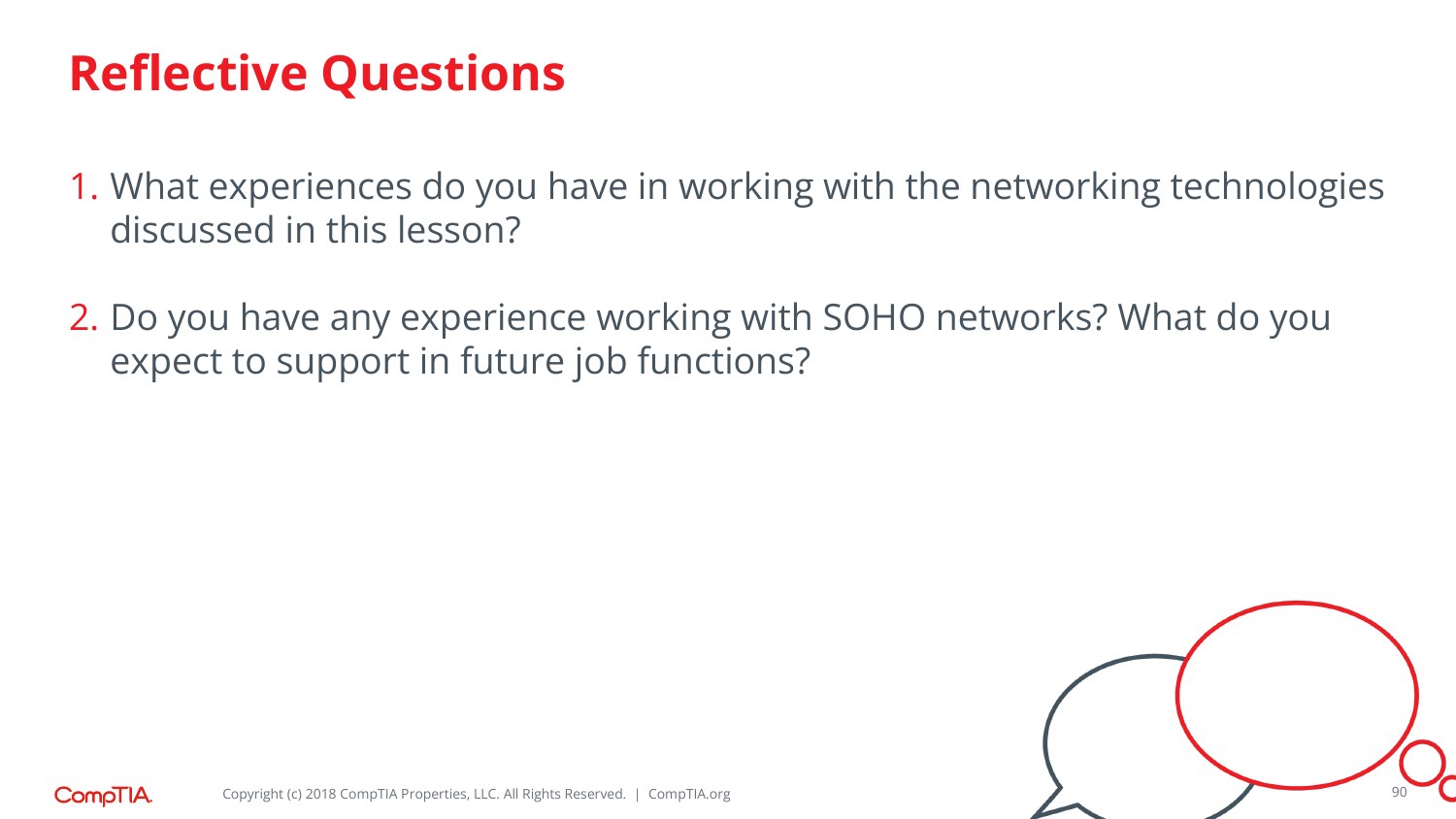

What experiences do you have in working with the networking technologies discussed in this lesson?
Do you have any experience working with SOHO networks? What do you expect to support in future job functions?
90